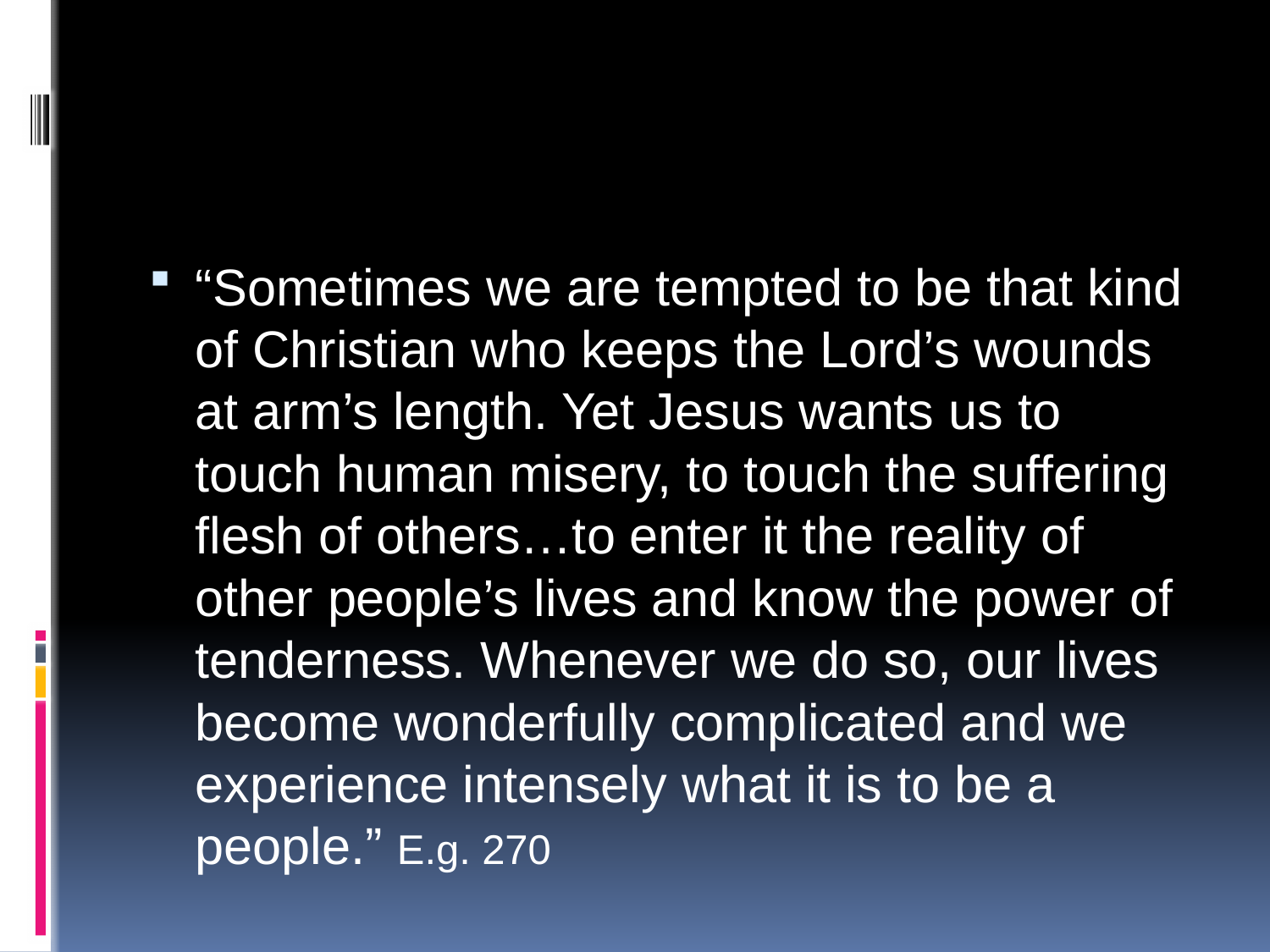

#
“Sometimes we are tempted to be that kind of Christian who keeps the Lord’s wounds at arm’s length. Yet Jesus wants us to touch human misery, to touch the suffering flesh of others…to enter it the reality of other people’s lives and know the power of tenderness. Whenever we do so, our lives become wonderfully complicated and we experience intensely what it is to be a people.” E.g. 270